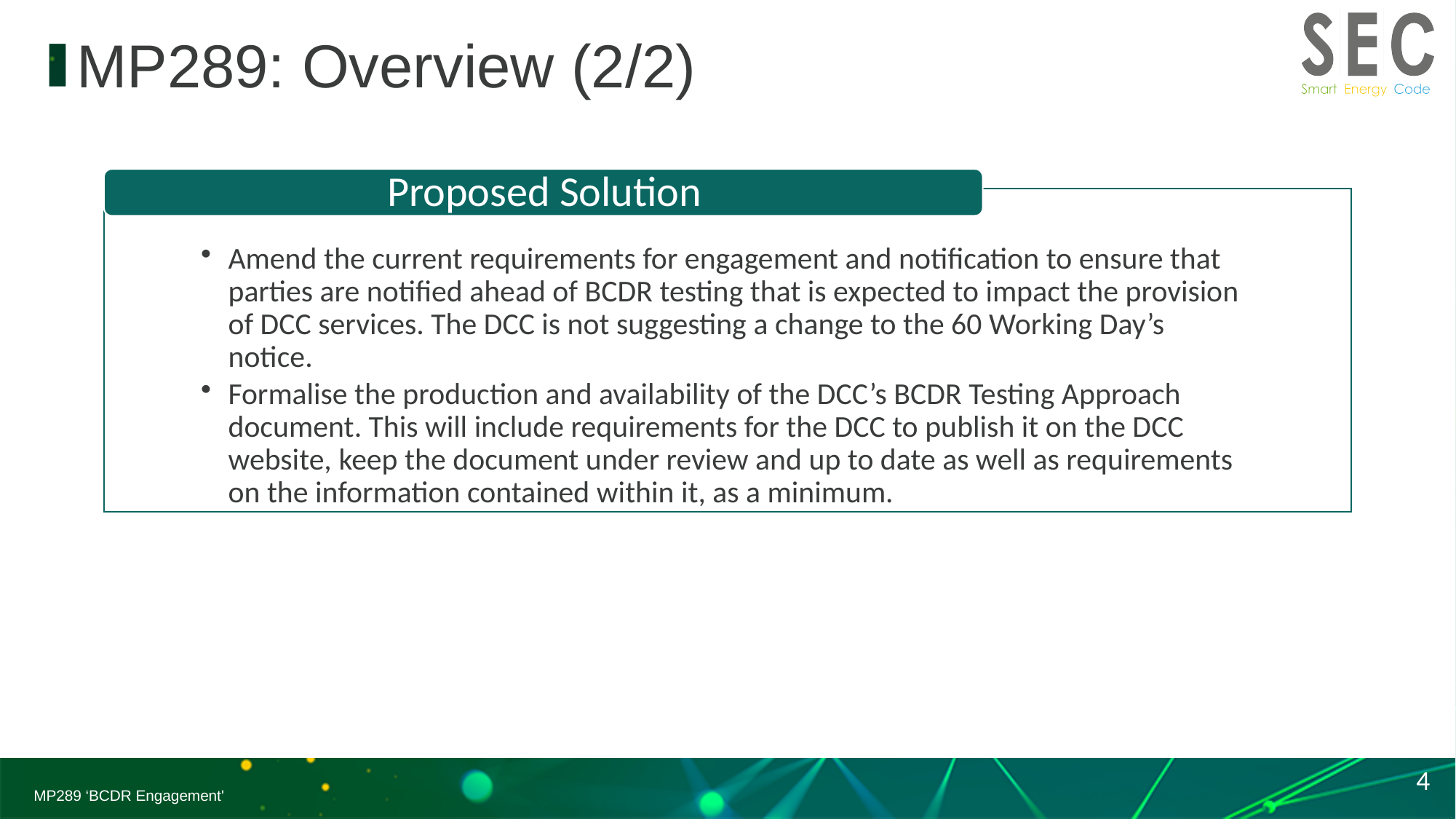

# MP289: Overview (2/2)
Amend the current requirements for engagement and notification to ensure that parties are notified ahead of BCDR testing that is expected to impact the provision of DCC services. The DCC is not suggesting a change to the 60 Working Day’s notice.
Formalise the production and availability of the DCC’s BCDR Testing Approach document. This will include requirements for the DCC to publish it on the DCC website, keep the document under review and up to date as well as requirements on the information contained within it, as a minimum.
Proposed Solution
4
MP289 ‘BCDR Engagement'